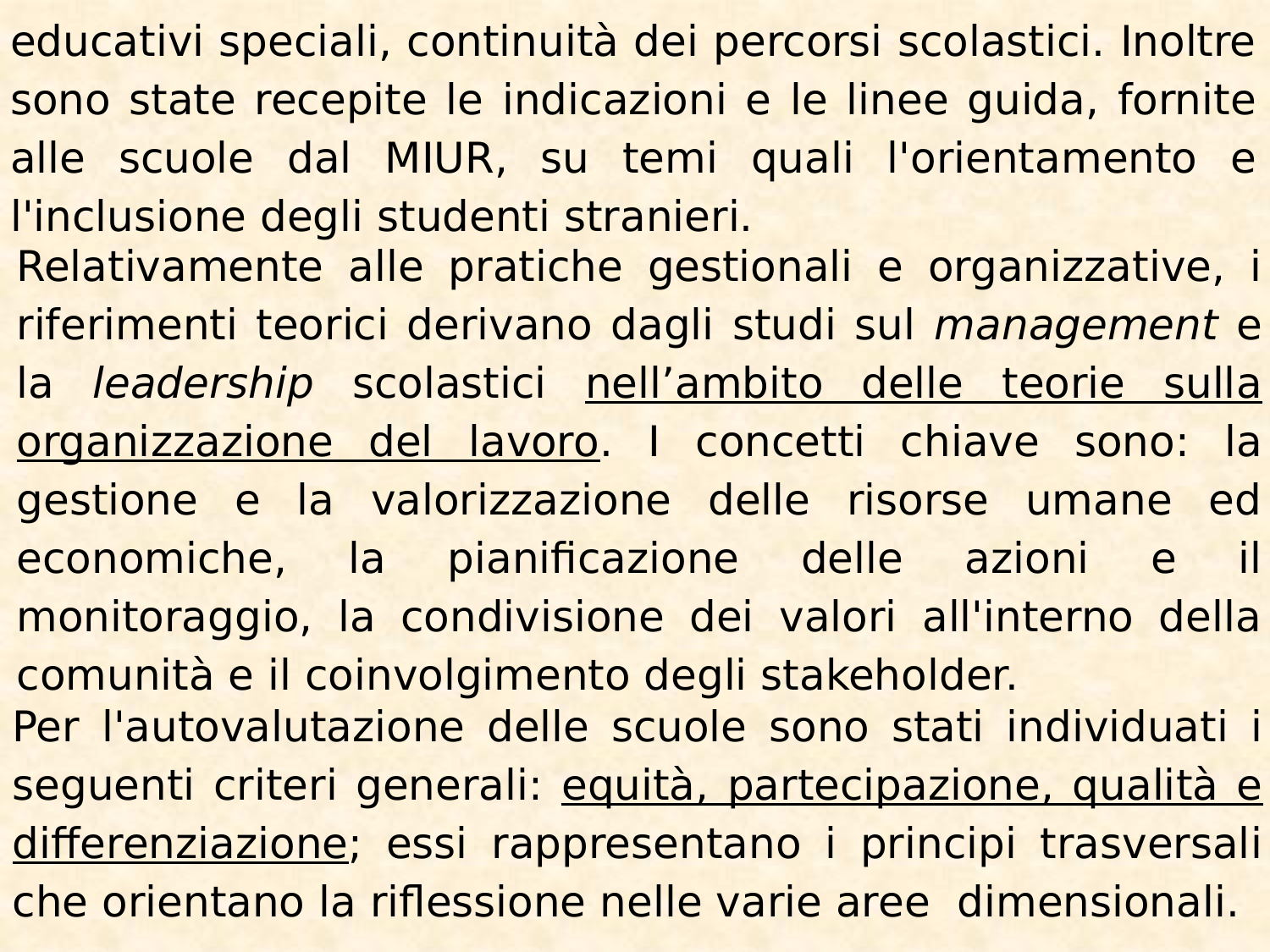

educativi speciali, continuità dei percorsi scolastici. Inoltre sono state recepite le indicazioni e le linee guida, fornite alle scuole dal MIUR, su temi quali l'orientamento e l'inclusione degli studenti stranieri.
Relativamente alle pratiche gestionali e organizzative, i riferimenti teorici derivano dagli studi sul management e la leadership scolastici nell’ambito delle teorie sulla organizzazione del lavoro. I concetti chiave sono: la gestione e la valorizzazione delle risorse umane ed economiche, la pianificazione delle azioni e il monitoraggio, la condivisione dei valori all'interno della comunità e il coinvolgimento degli stakeholder.
Per l'autovalutazione delle scuole sono stati individuati i seguenti criteri generali: equità, partecipazione, qualità e differenziazione; essi rappresentano i principi trasversali che orientano la riflessione nelle varie aree  dimensionali.